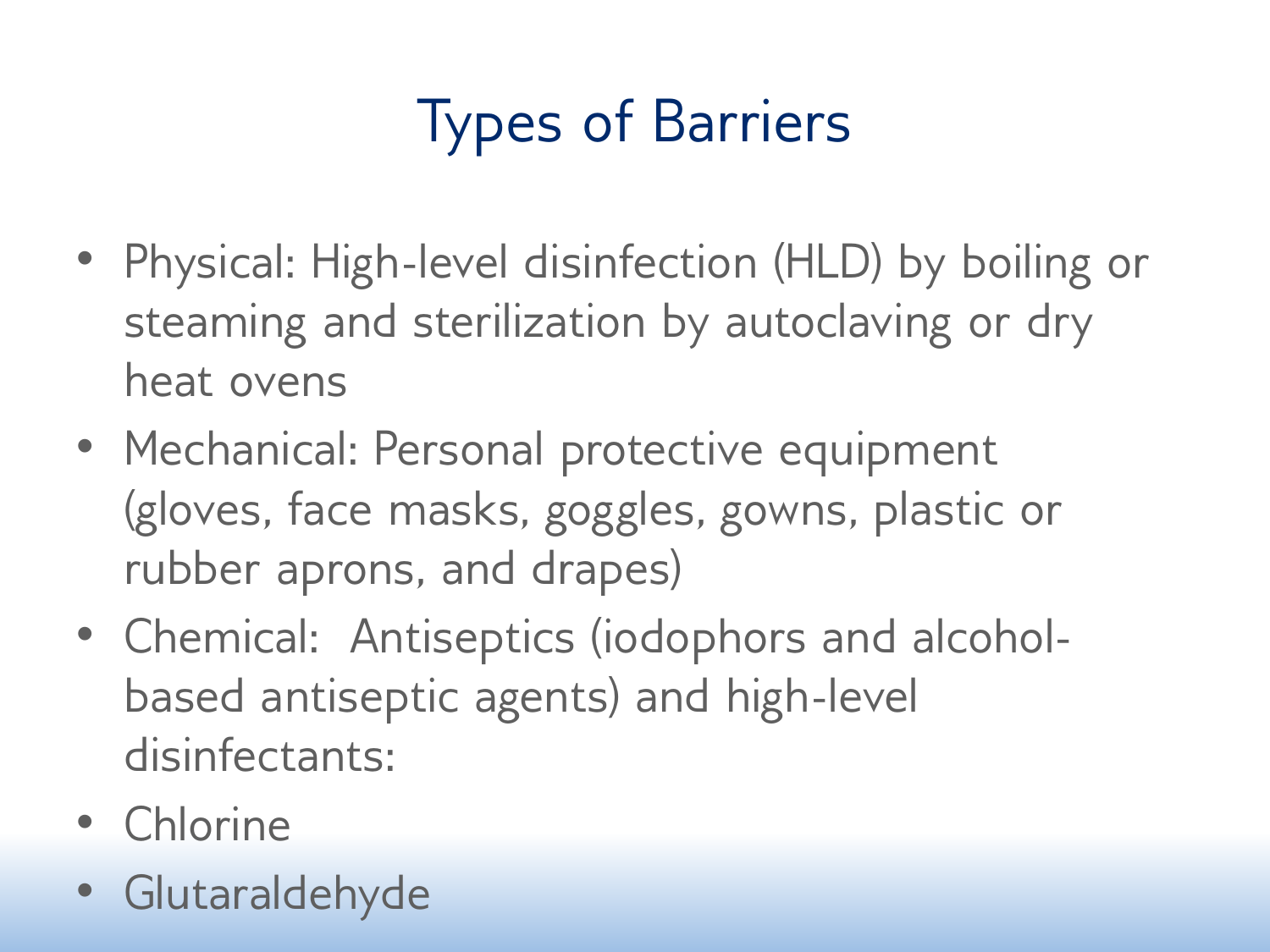

# Types of Barriers
Physical: High-level disinfection (HLD) by boiling or steaming and sterilization by autoclaving or dry heat ovens
Mechanical: Personal protective equipment
(gloves, face masks, goggles, gowns, plastic or rubber aprons, and drapes)
Chemical:  Antiseptics (iodophors and alcohol-based antiseptic agents) and high-level disinfectants:
Chlorine
Glutaraldehyde